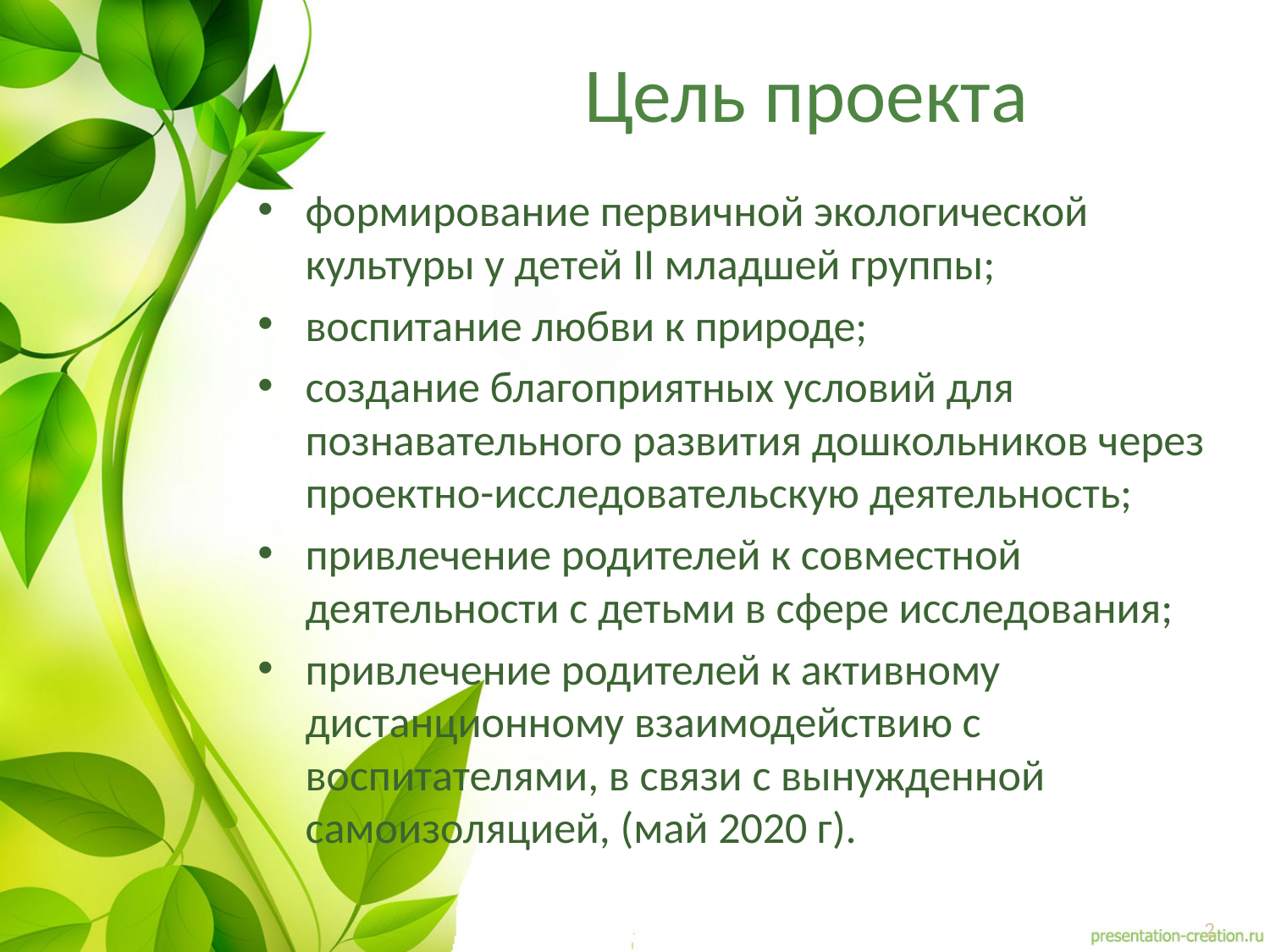

# Цель проекта
формирование первичной экологической культуры у детей II младшей группы;
воспитание любви к природе;
создание благоприятных условий для познавательного развития дошкольников через проектно-исследовательскую деятельность;
привлечение родителей к совместной деятельности с детьми в сфере исследования;
привлечение родителей к активному дистанционному взаимодействию с воспитателями, в связи с вынужденной самоизоляцией, (май 2020 г).